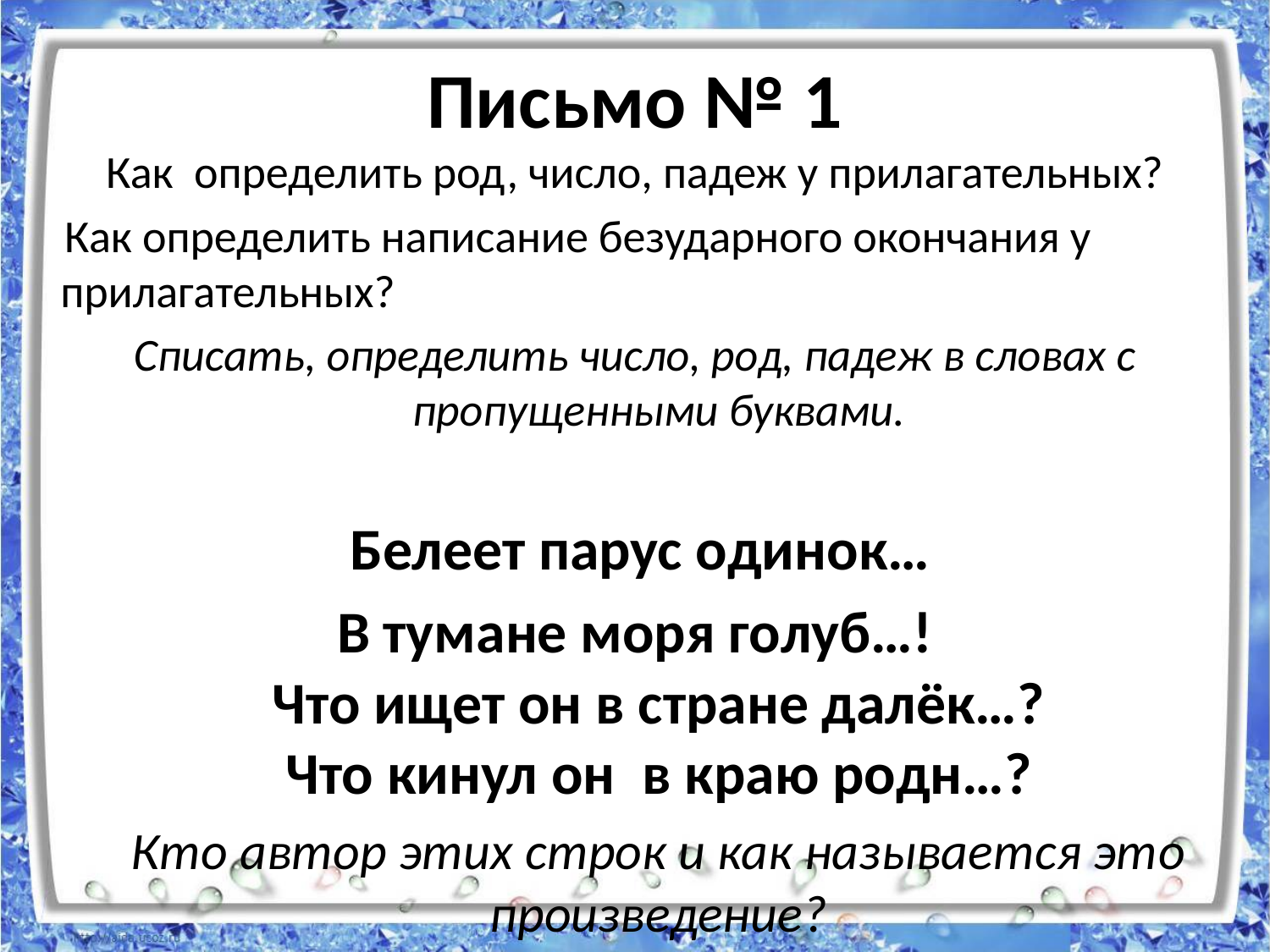

# Письмо № 1
Как  определить род, число, падеж у прилагательных?
     Как определить написание безударного окончания у прилагательных?
Списать, определить число, род, падеж в словах с пропущенными буквами.

 Белеет парус одинок…
В тумане моря голуб…!
Что ищет он в стране далёк…?
Что кинул он  в краю родн…?
    Кто автор этих строк и как называется это произведение?